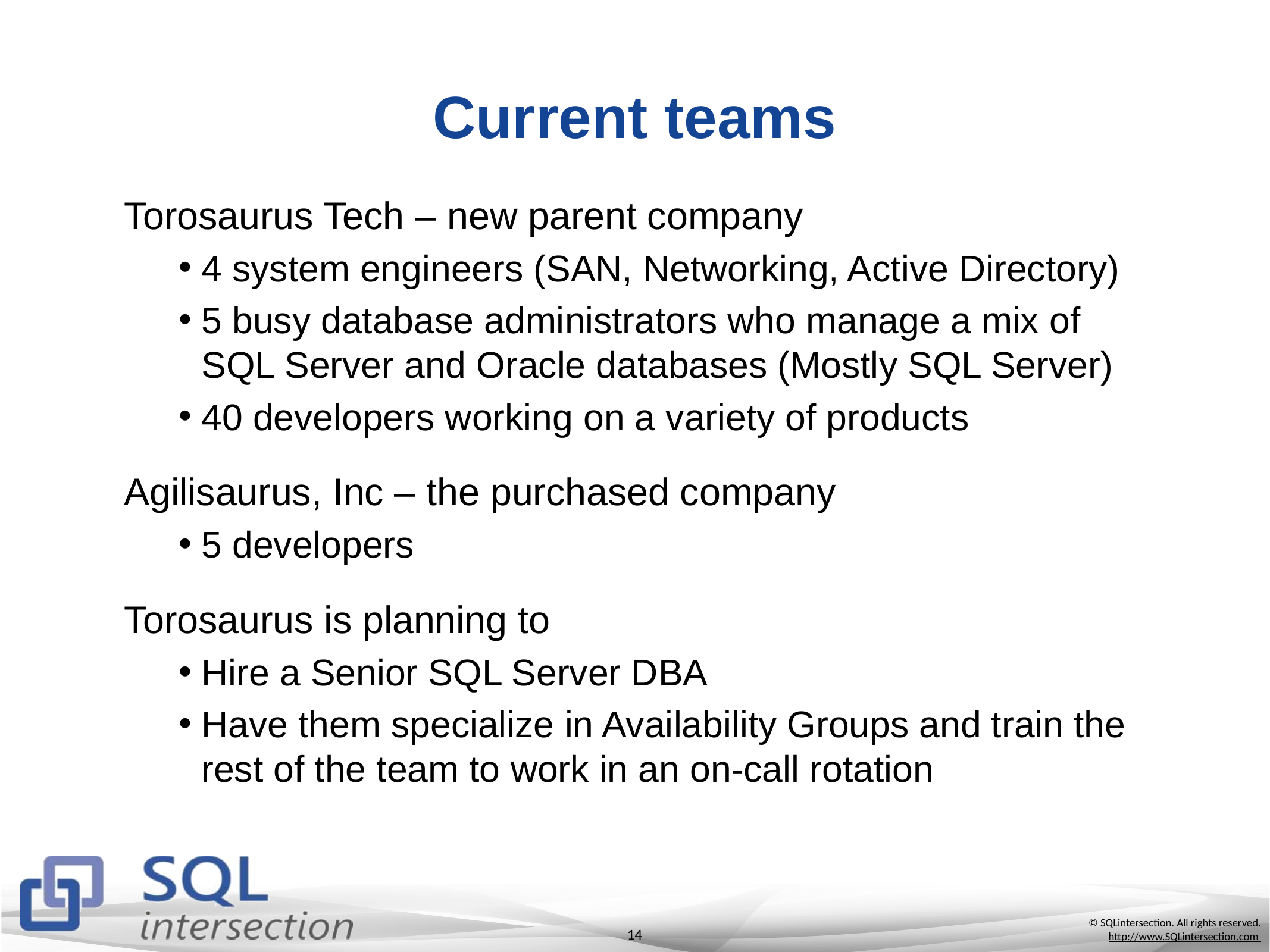

# Current teams
Torosaurus Tech – new parent company
4 system engineers (SAN, Networking, Active Directory)
5 busy database administrators who manage a mix of SQL Server and Oracle databases (Mostly SQL Server)
40 developers working on a variety of products
Agilisaurus, Inc – the purchased company
5 developers
Torosaurus is planning to
Hire a Senior SQL Server DBA
Have them specialize in Availability Groups and train the rest of the team to work in an on-call rotation